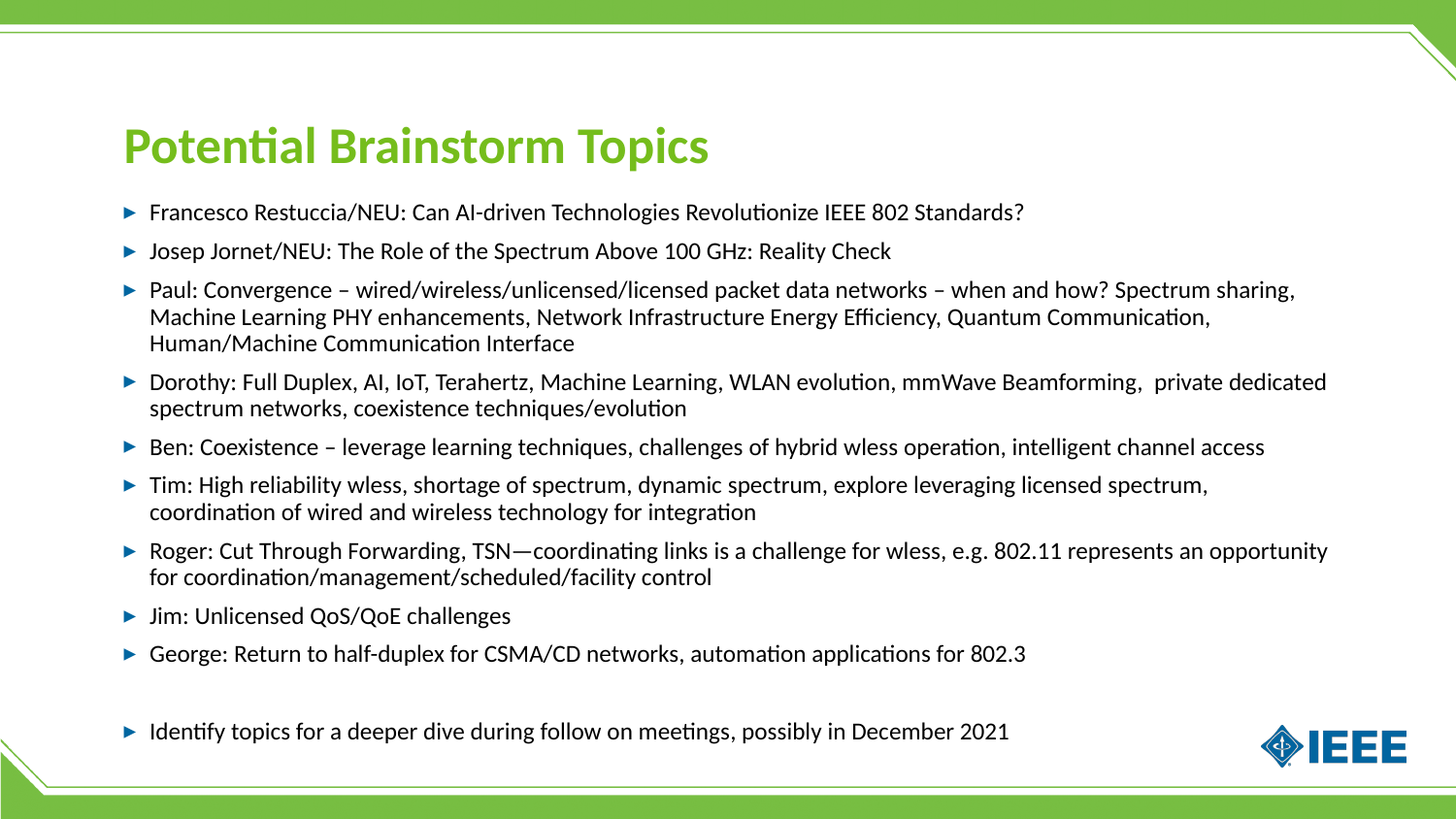

# Potential Brainstorm Topics
Francesco Restuccia/NEU: Can AI-driven Technologies Revolutionize IEEE 802 Standards?
Josep Jornet/NEU: The Role of the Spectrum Above 100 GHz: Reality Check
Paul: Convergence – wired/wireless/unlicensed/licensed packet data networks – when and how? Spectrum sharing, Machine Learning PHY enhancements, Network Infrastructure Energy Efficiency, Quantum Communication, Human/Machine Communication Interface
Dorothy: Full Duplex, AI, IoT, Terahertz, Machine Learning, WLAN evolution, mmWave Beamforming,  private dedicated spectrum networks, coexistence techniques/evolution
Ben: Coexistence – leverage learning techniques, challenges of hybrid wless operation, intelligent channel access
Tim: High reliability wless, shortage of spectrum, dynamic spectrum, explore leveraging licensed spectrum, coordination of wired and wireless technology for integration
Roger: Cut Through Forwarding, TSN—coordinating links is a challenge for wless, e.g. 802.11 represents an opportunity for coordination/management/scheduled/facility control
Jim: Unlicensed QoS/QoE challenges
George: Return to half-duplex for CSMA/CD networks, automation applications for 802.3

Identify topics for a deeper dive during follow on meetings, possibly in December 2021